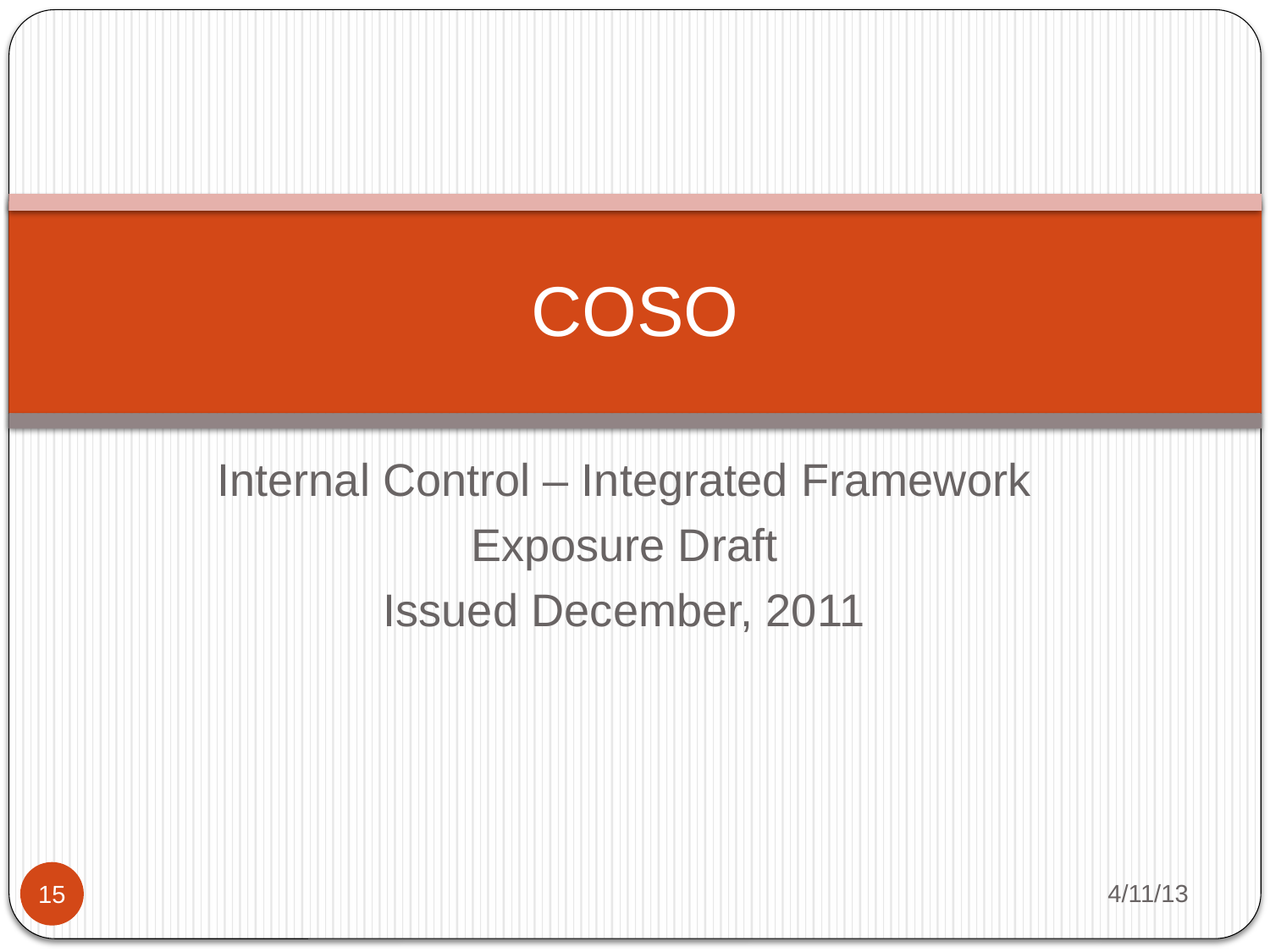

# COSO
Internal Control – Integrated Framework
Exposure Draft
Issued December, 2011
4/11/13
15